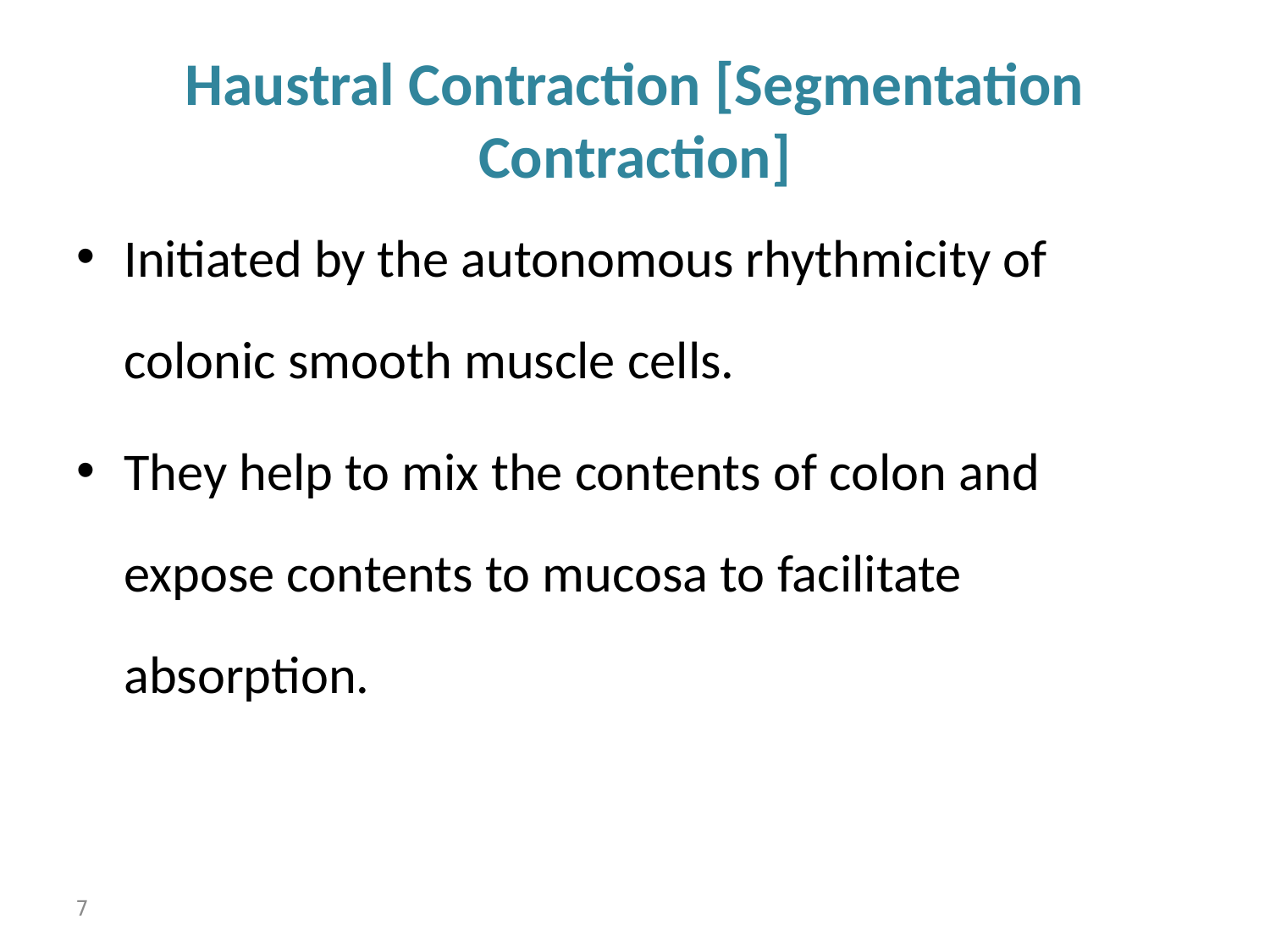

# Haustral Contraction [Segmentation Contraction]
Initiated by the autonomous rhythmicity of colonic smooth muscle cells.
They help to mix the contents of colon and expose contents to mucosa to facilitate absorption.
7